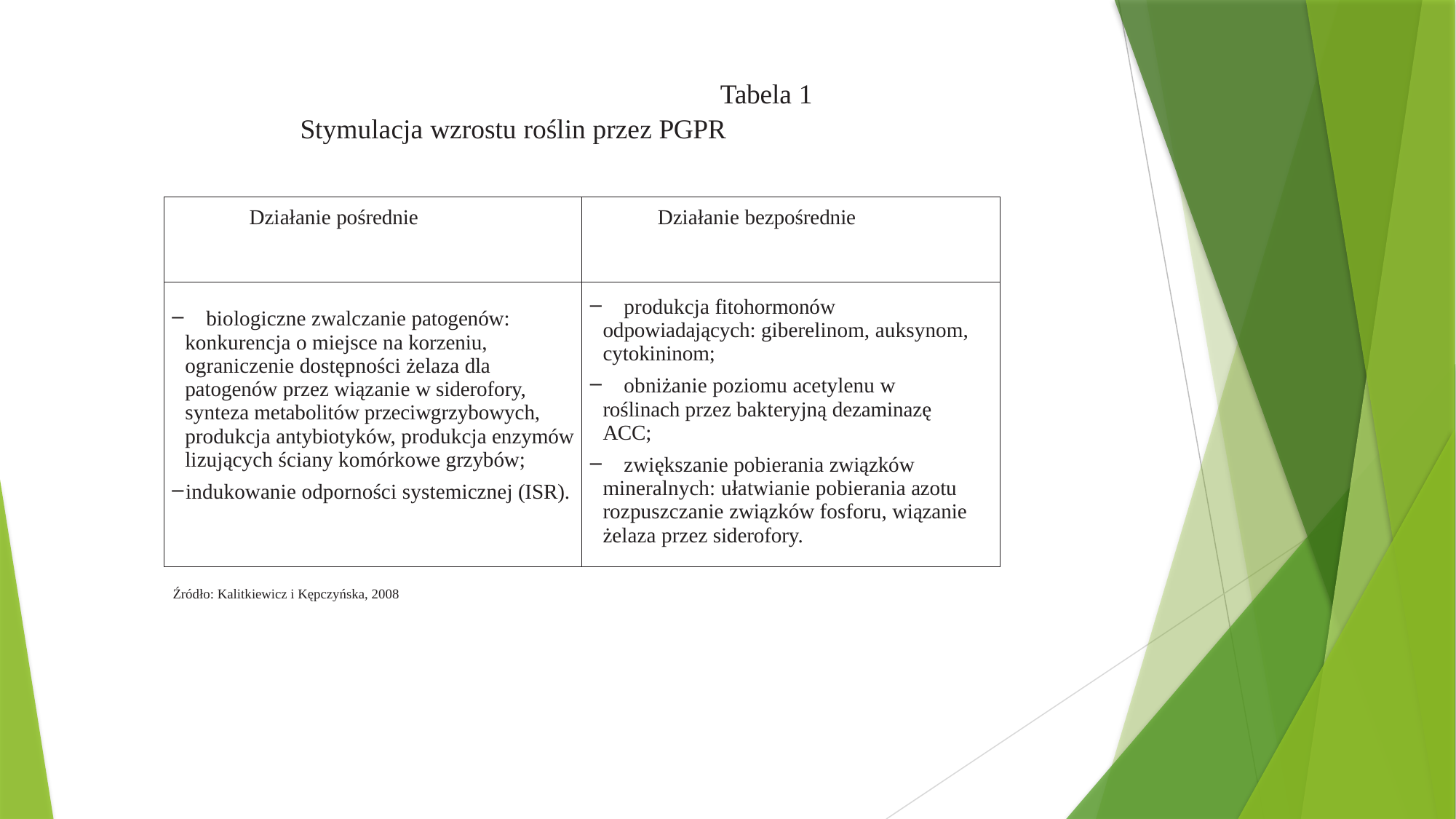

Tabela 1
Stymulacja wzrostu roślin przez PGPR
| Działanie pośrednie | Działanie bezpośrednie |
| --- | --- |
| biologiczne zwalczanie patogenów: konkurencja o miejsce na korzeniu, ograniczenie dostępności żelaza dla patogenów przez wiązanie w siderofory, synteza metabolitów przeciwgrzybowych, produkcja antybiotyków, produkcja enzymów lizujących ściany komórkowe grzybów; indukowanie odporności systemicznej (ISR). | produkcja fitohormonów odpowiadających: giberelinom, auksynom, cytokininom; obniżanie poziomu acetylenu w roślinach przez bakteryjną dezaminazę ACC; zwiększanie pobierania związków mineralnych: ułatwianie pobierania azotu rozpuszczanie związków fosforu, wiązanie żelaza przez siderofory. |
Źródło: Kalitkiewicz i Kępczyńska, 2008